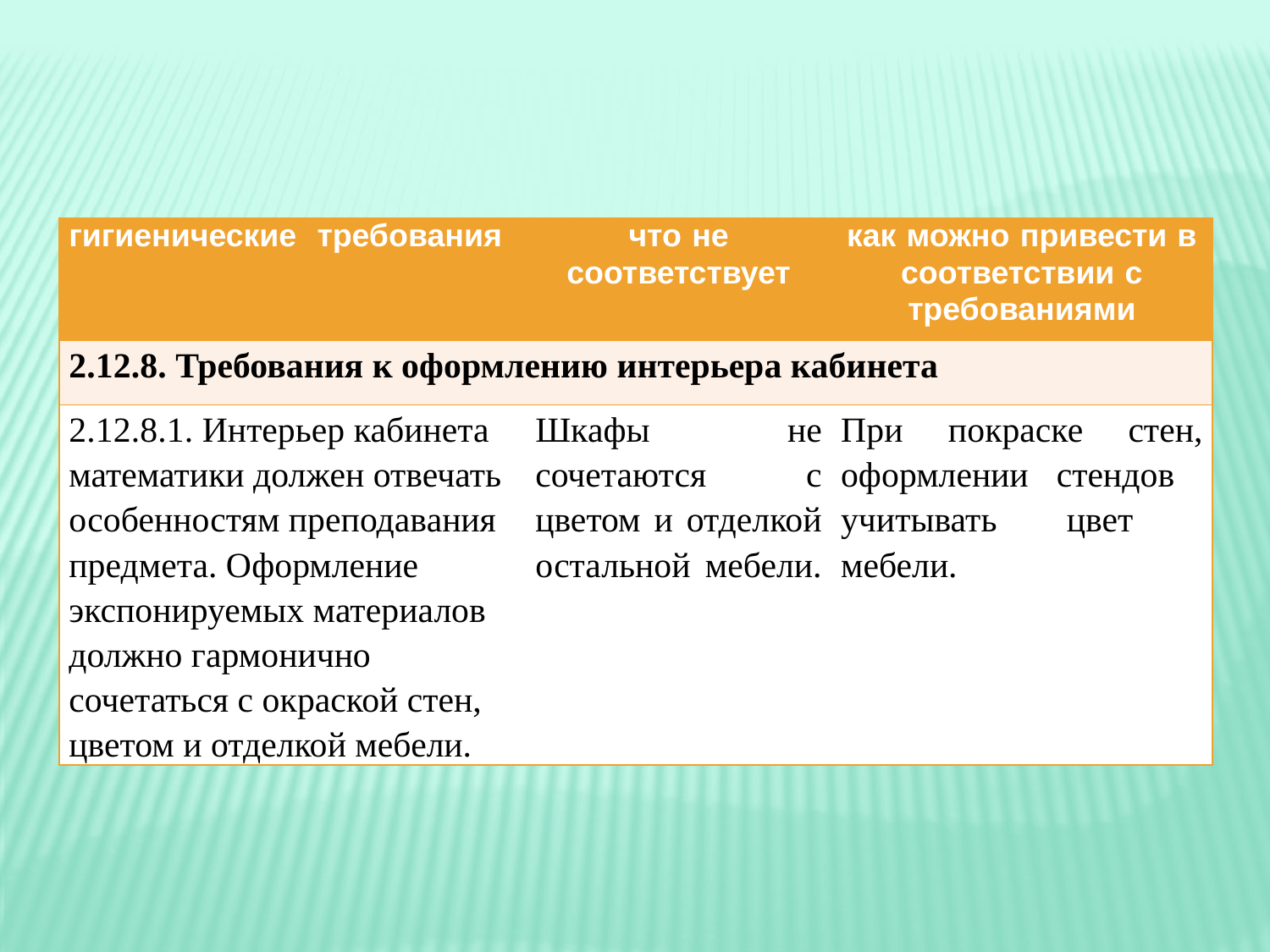

| гигиенические требования | что не соответствует | как можно привести в соответствии с требованиями |
| --- | --- | --- |
| 2.12.8. Требования к оформлению интерьера кабинета |  |  |
| 2.12.8.1. Интерьер кабинета математики должен отвечать особенностям преподавания предмета. Оформление экспонируемых материалов должно гармонично сочетаться с окраской стен, цветом и отделкой мебели. | Шкафы не сочетаются с цветом и отделкой остальной мебели. | При покраске стен, оформлении стендов учитывать цвет мебели. |